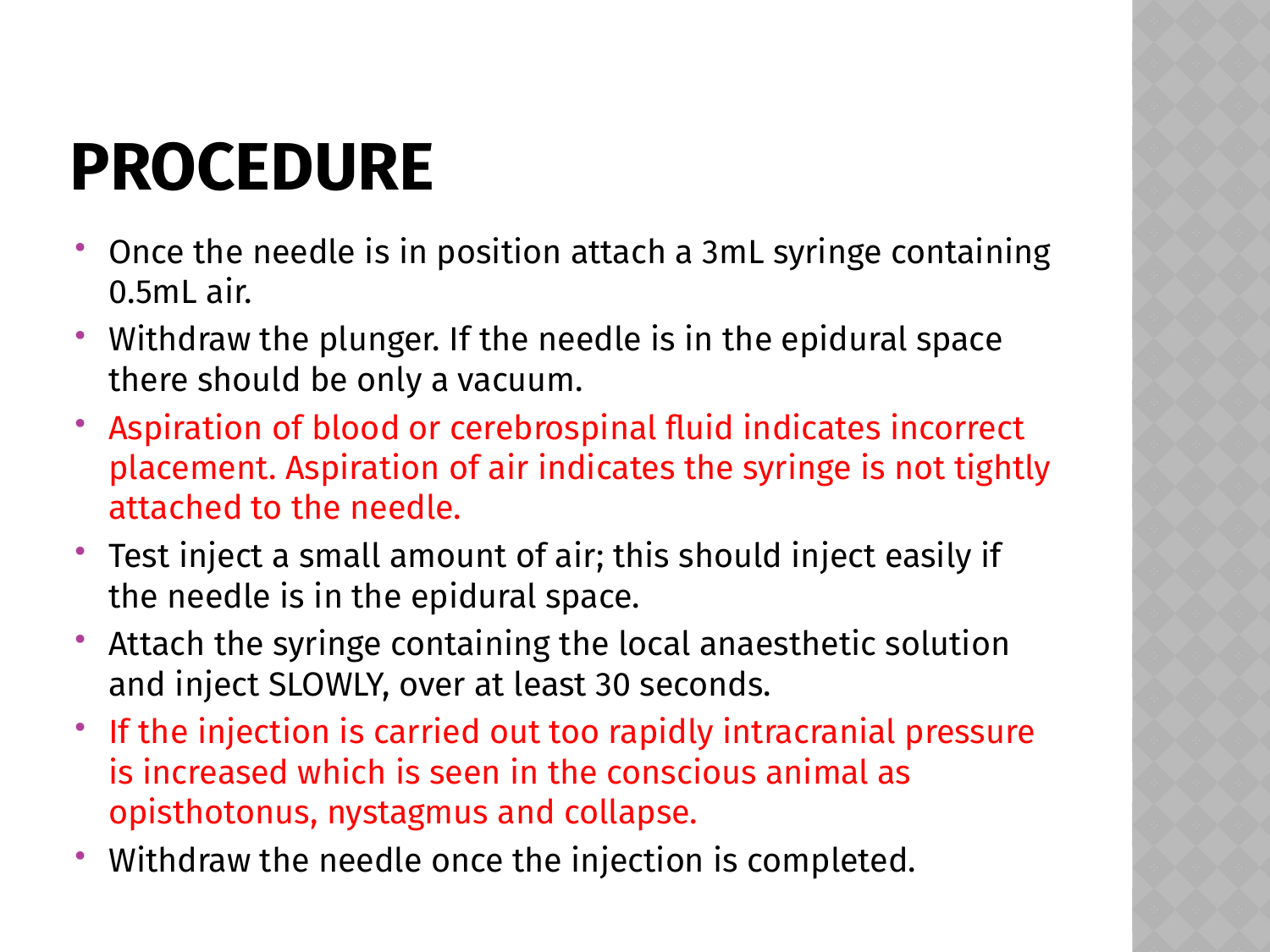

# Procedure
Once the needle is in position attach a 3mL syringe containing 0.5mL air.
Withdraw the plunger. If the needle is in the epidural space there should be only a vacuum.
Aspiration of blood or cerebrospinal fluid indicates incorrect placement. Aspiration of air indicates the syringe is not tightly attached to the needle.
Test inject a small amount of air; this should inject easily if the needle is in the epidural space.
Attach the syringe containing the local anaesthetic solution and inject SLOWLY, over at least 30 seconds.
If the injection is carried out too rapidly intracranial pressure is increased which is seen in the conscious animal as opisthotonus, nystagmus and collapse.
Withdraw the needle once the injection is completed.